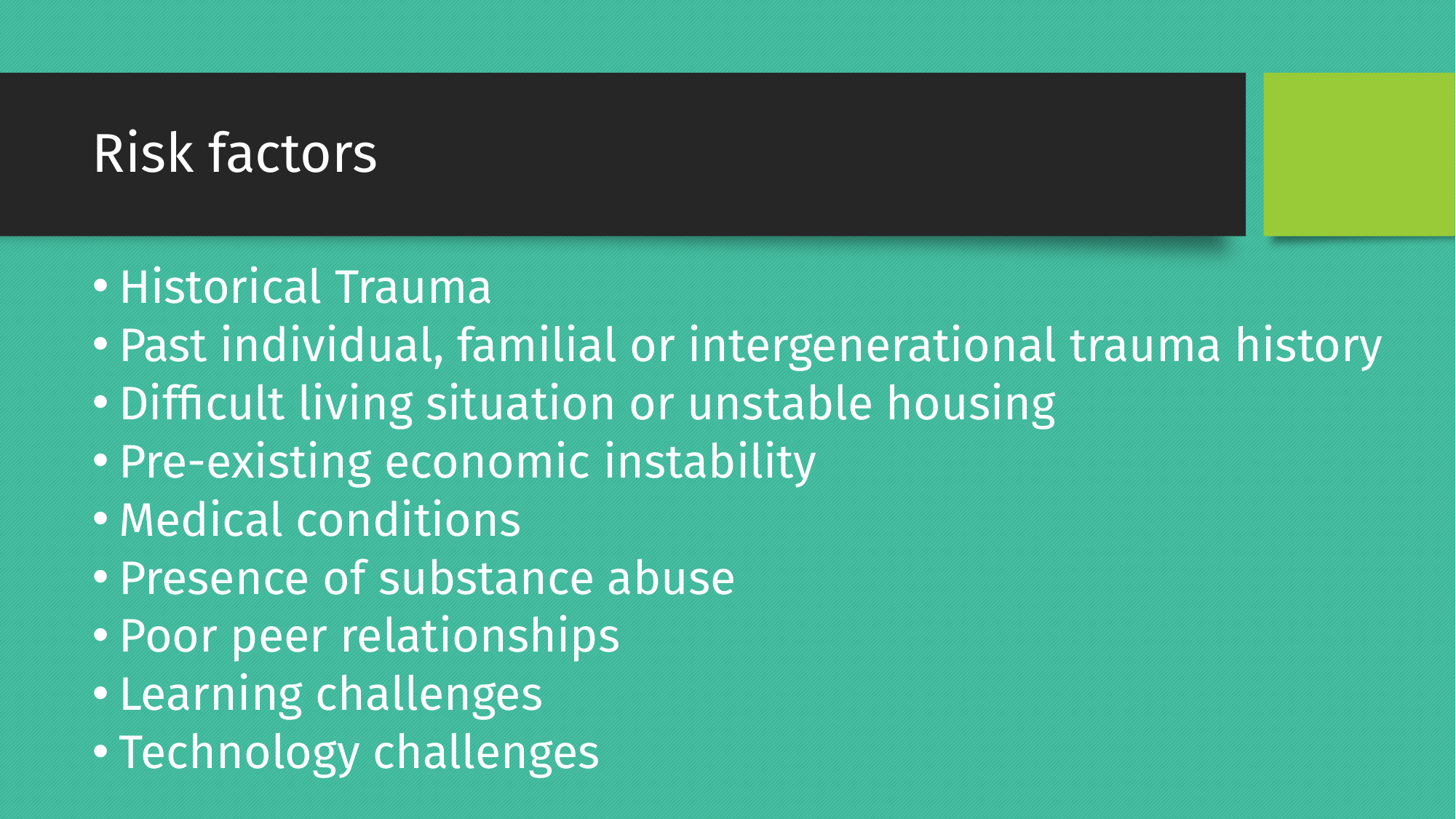

# Risk factors
Historical Trauma
Past individual, familial or intergenerational trauma history
Difficult living situation or unstable housing
Pre-existing economic instability
Medical conditions
Presence of substance abuse
Poor peer relationships
Learning challenges
Technology challenges